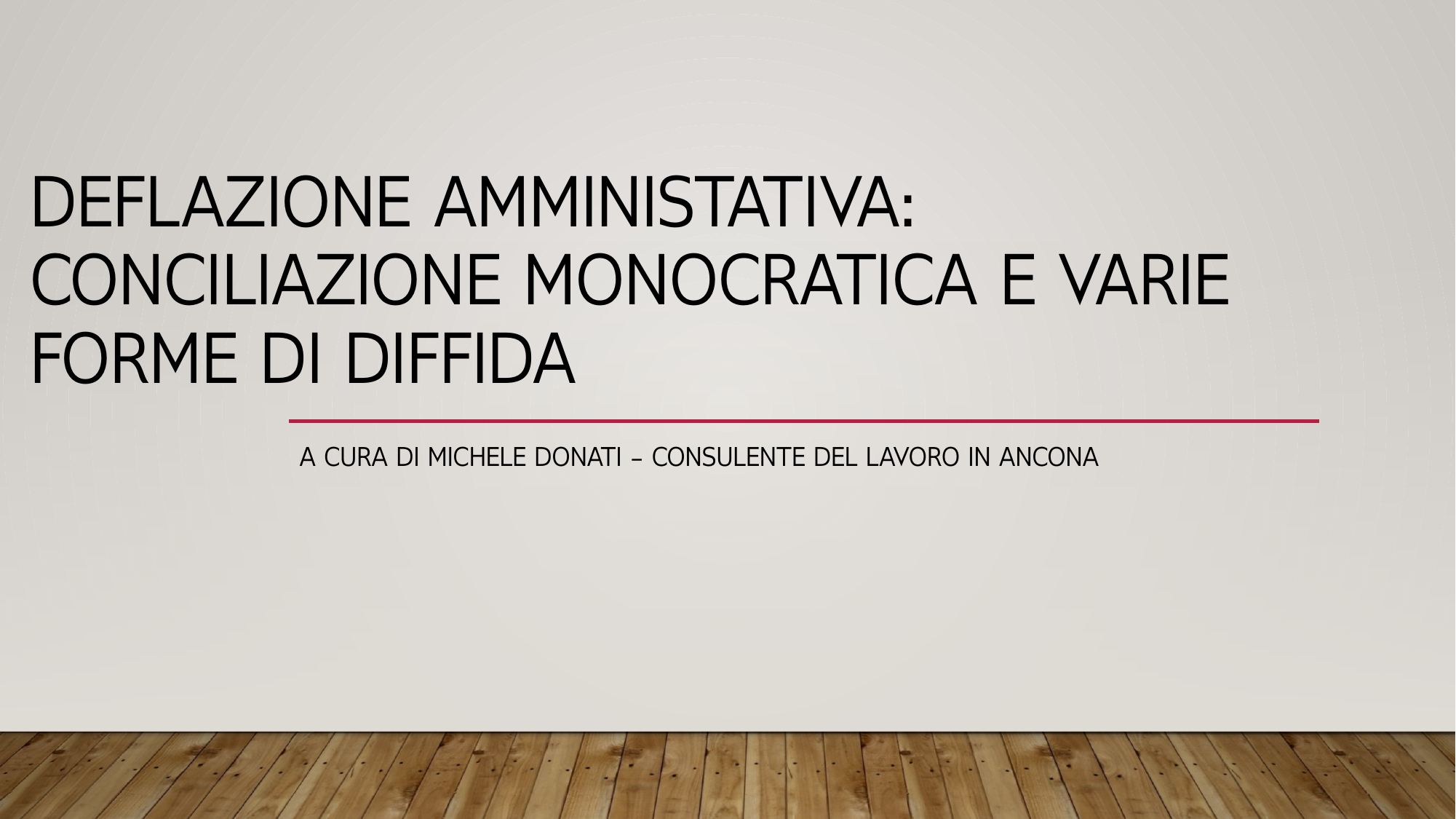

# deflaZIONE AMMINISTATIVA: Conciliazione monocratica E VARIE FORME DI DIFFIDA
A cura di michele donati – consulente del lavoro in ancona